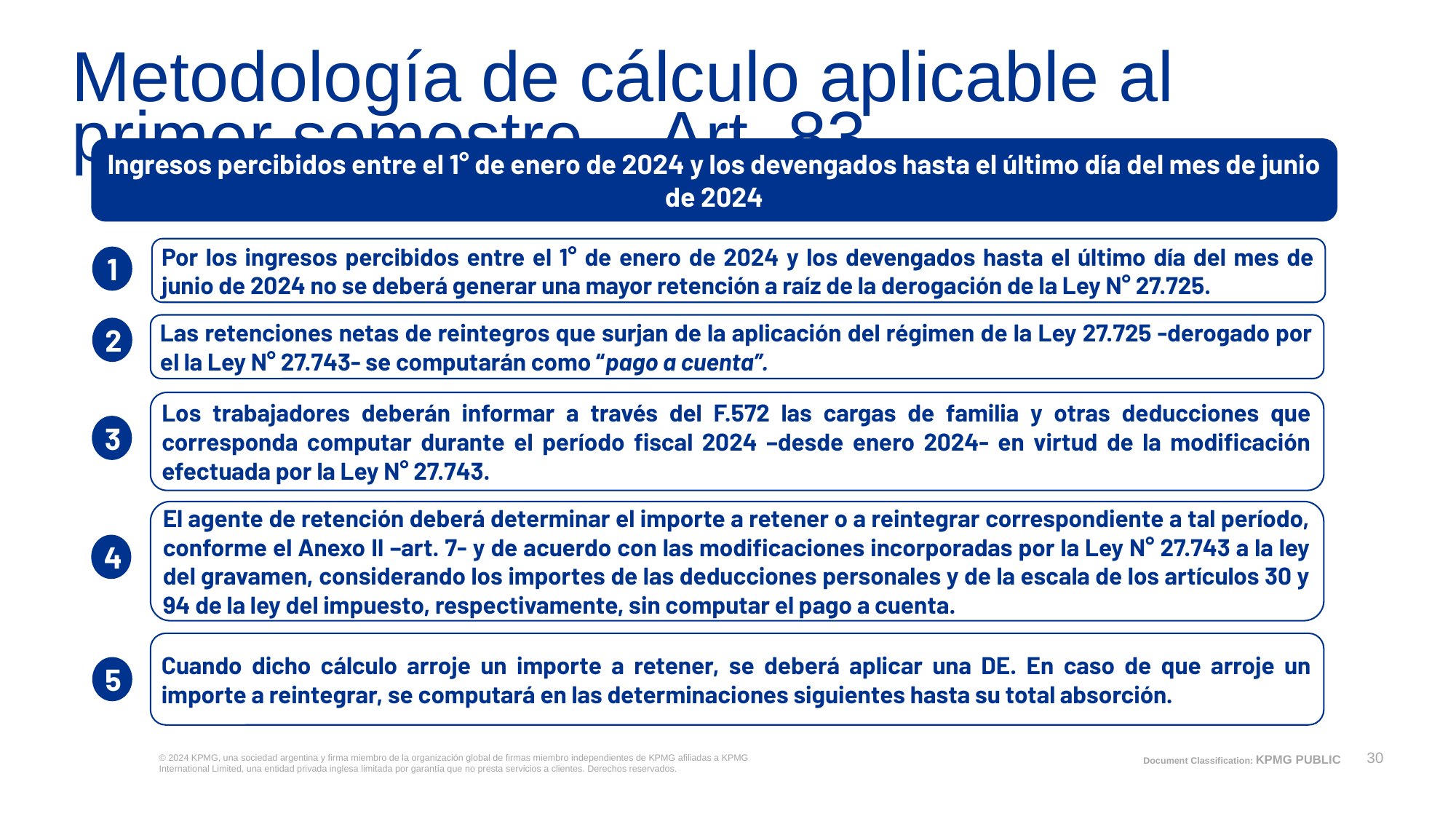

# Metodología de cálculo aplicable al primer semestre – Art. 83
Ingresos percibidos entre el 1° de enero de 2024 y los devengados hasta el último día del mes de junio de 2024
Por los ingresos percibidos entre el 1° de enero de 2024 y los devengados hasta el último día del mes de junio de 2024 no se deberá generar una mayor retención a raíz de la derogación de la Ley N° 27.725.
1
Las retenciones netas de reintegros que surjan de la aplicación del régimen de la Ley 27.725 -derogado por el la Ley N° 27.743- se computarán como “pago a cuenta”.
2

Los trabajadores deberán informar a través del F.572 las cargas de familia y otras deducciones que corresponda computar durante el período fiscal 2024 –desde enero 2024- en virtud de la modificación efectuada por la Ley N° 27.743.

3
El agente de retención deberá determinar el importe a retener o a reintegrar correspondiente a tal período, conforme el Anexo II –art. 7- y de acuerdo con las modificaciones incorporadas por la Ley N° 27.743 a la ley del gravamen, considerando los importes de las deducciones personales y de la escala de los artículos 30 y 94 de la ley del impuesto, respectivamente, sin computar el pago a cuenta.
4
Cuando dicho cálculo arroje un importe a retener, se deberá aplicar una DE. En caso de que arroje un importe a reintegrar, se computará en las determinaciones siguientes hasta su total absorción.
5